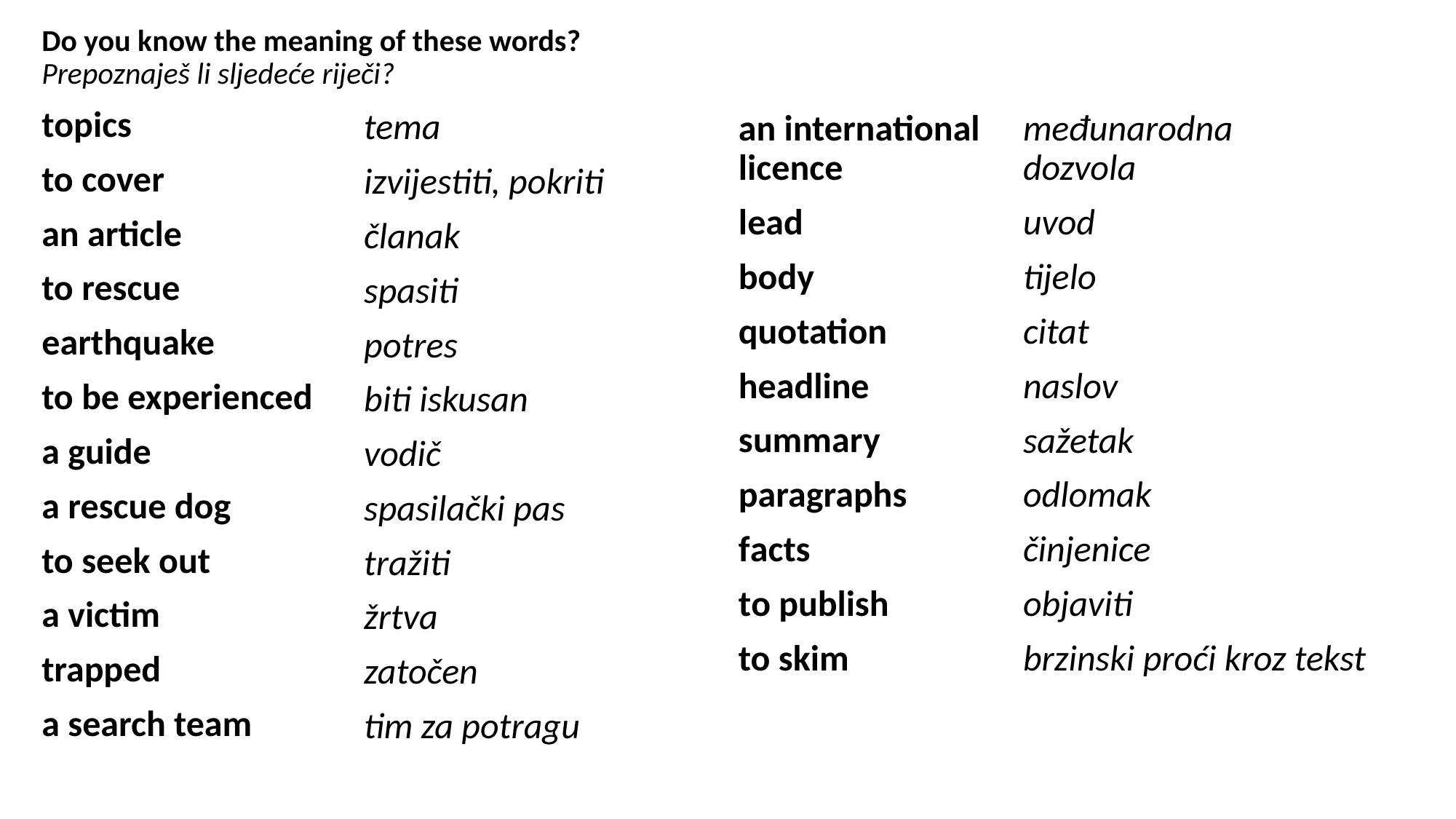

Do you know the meaning of these words?
Prepoznaješ li sljedeće riječi?
topics
to cover
an article
to rescue
earthquake
to be experienced
a guide
a rescue dog
to seek out
a victim
trapped
a search team
tema
izvijestiti, pokriti
članak
spasiti
potres
biti iskusan
vodič
spasilački pas
tražiti
žrtva
zatočen
tim za potragu
an international
licence
lead
body
quotation
headline
summary
paragraphs
facts
to publish
to skim
međunarodna
dozvola
uvod
tijelo
citat
naslov
sažetak
odlomak
činjenice
objaviti
brzinski proći kroz tekst